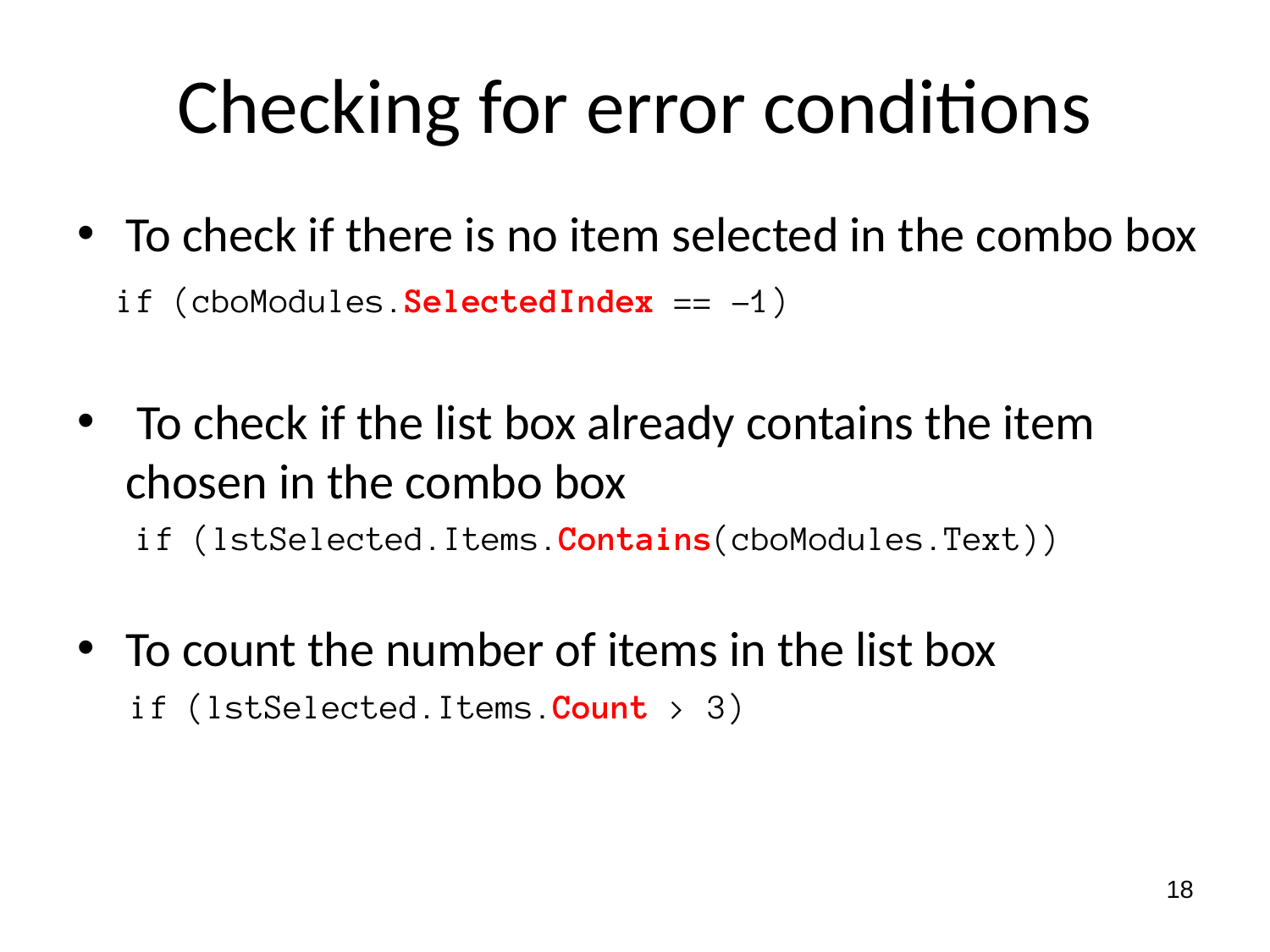

# Checking for error conditions
To check if there is no item selected in the combo box
    if (cboModules.SelectedIndex == -1)

 To check if the list box already contains the item chosen in the combo box
   if (lstSelected.Items.Contains(cboModules.Text))

To count the number of items in the list box
   if (lstSelected.Items.Count > 3)

18